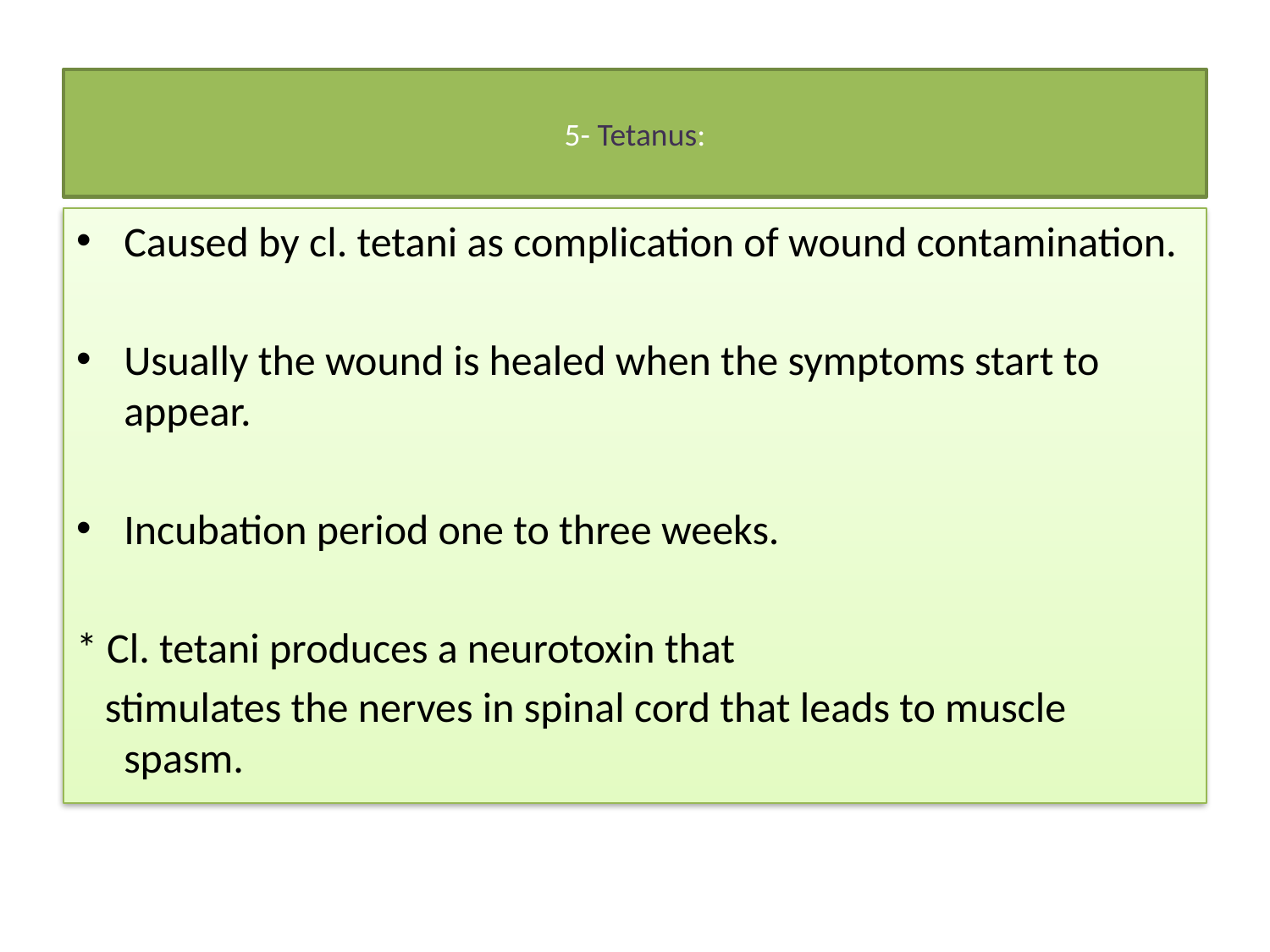

# 5- Tetanus:
Caused by cl. tetani as complication of wound contamination.

Usually the wound is healed when the symptoms start to appear.

Incubation period one to three weeks.

* Cl. tetani produces a neurotoxin that
   stimulates the nerves in spinal cord that leads to muscle spasm.